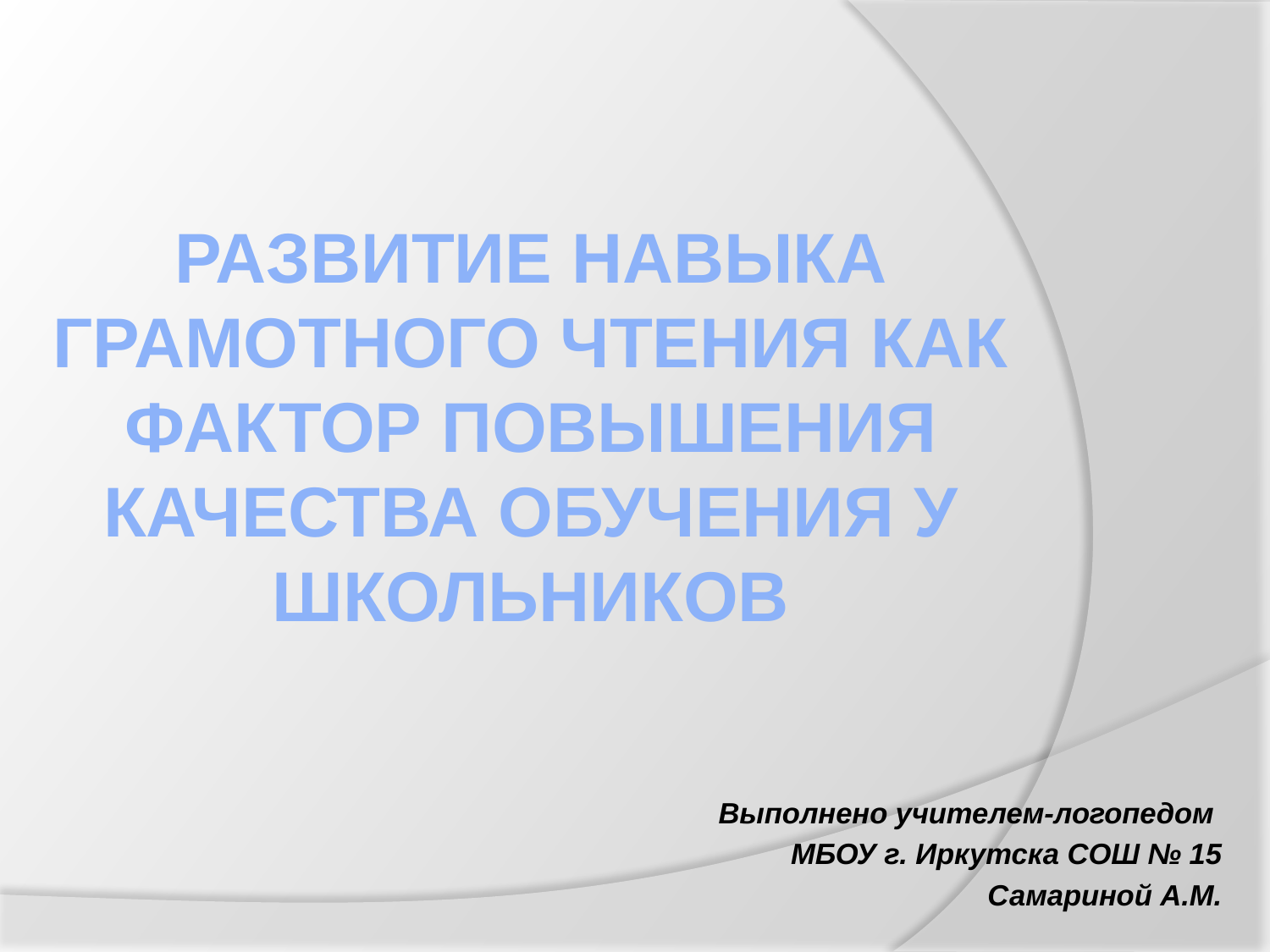

# Развитие навыка грамотного чтения как фактор повышения качества обучения у школьников
Выполнено учителем-логопедом
МБОУ г. Иркутска СОШ № 15
Самариной А.М.